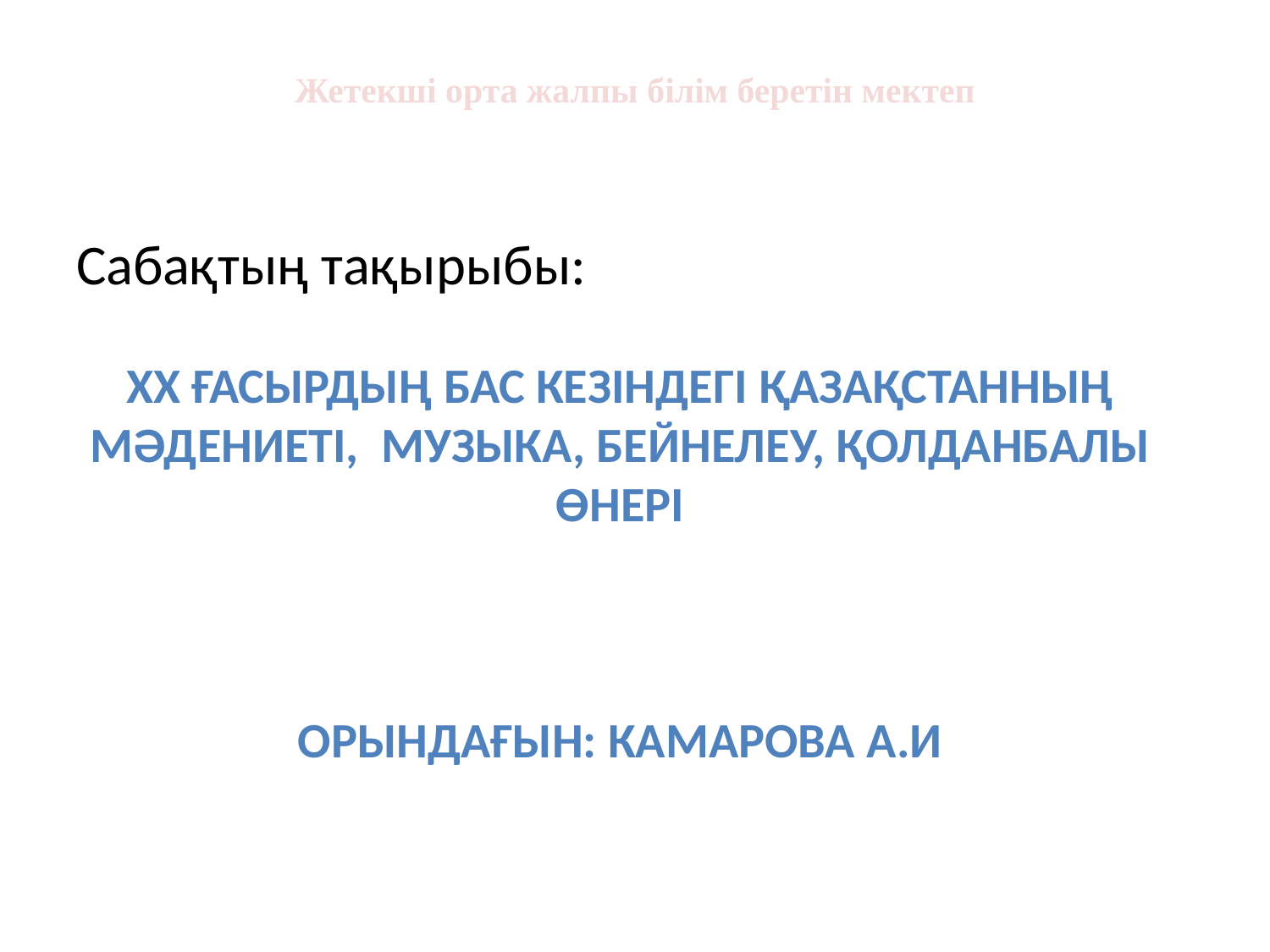

# Жетекші орта жалпы білім беретін мектеп
Сабақтың тақырыбы:
ХХ ғасырдың бас кезіндегі Қазақстанның мәдениеті,  музыка, бейнелеу, қолданбалы өнері

Орындағын: Камарова А.И